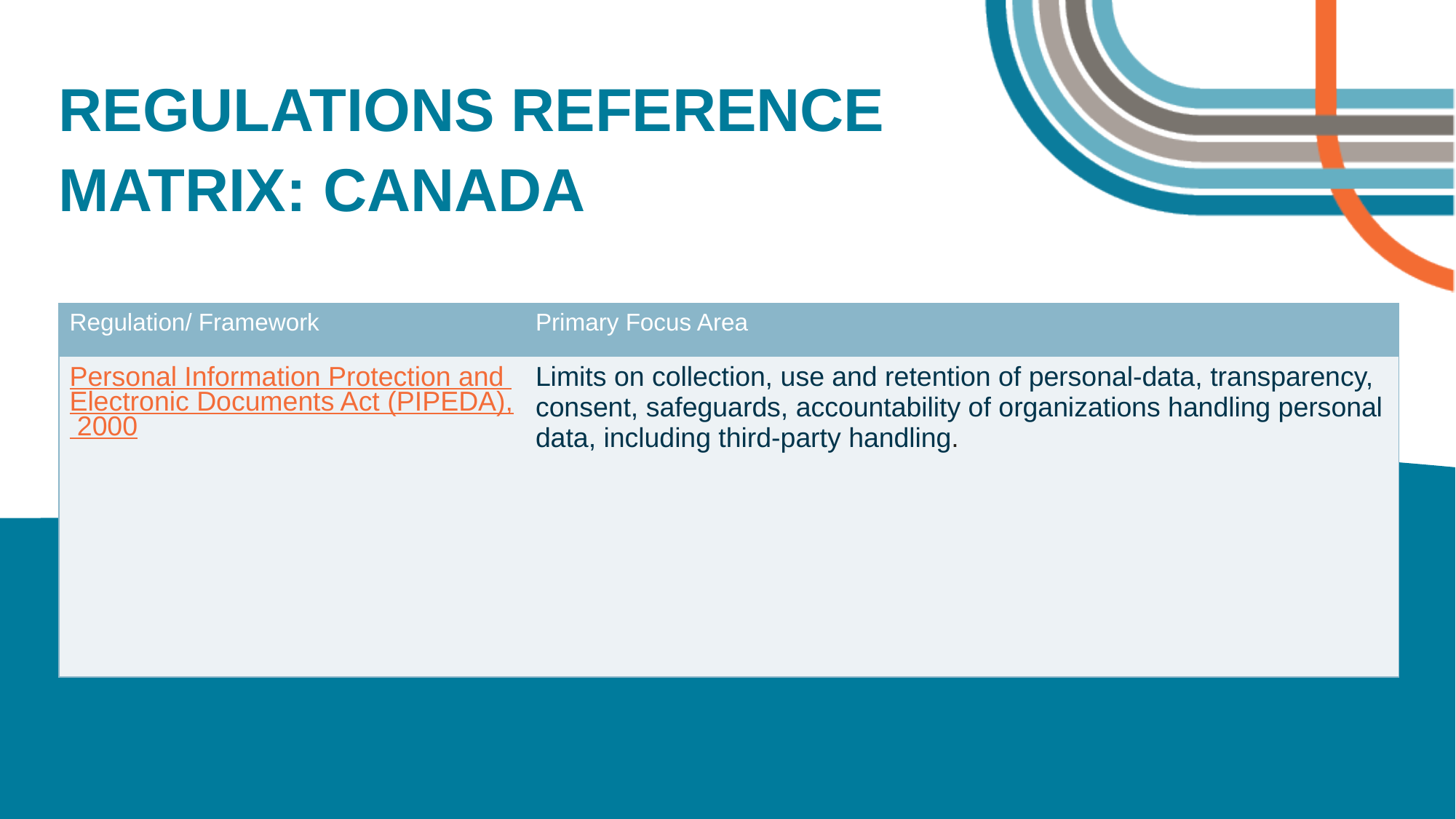

REGULATIONS REFERENCE MATRIX: CANADA
| Regulation/ Framework | Primary Focus Area |
| --- | --- |
| Personal Information Protection and Electronic Documents Act (PIPEDA), 2000 | Limits on collection, use and retention of personal-data, transparency, consent, safeguards, accountability of organizations handling personal data, including third-party handling. |